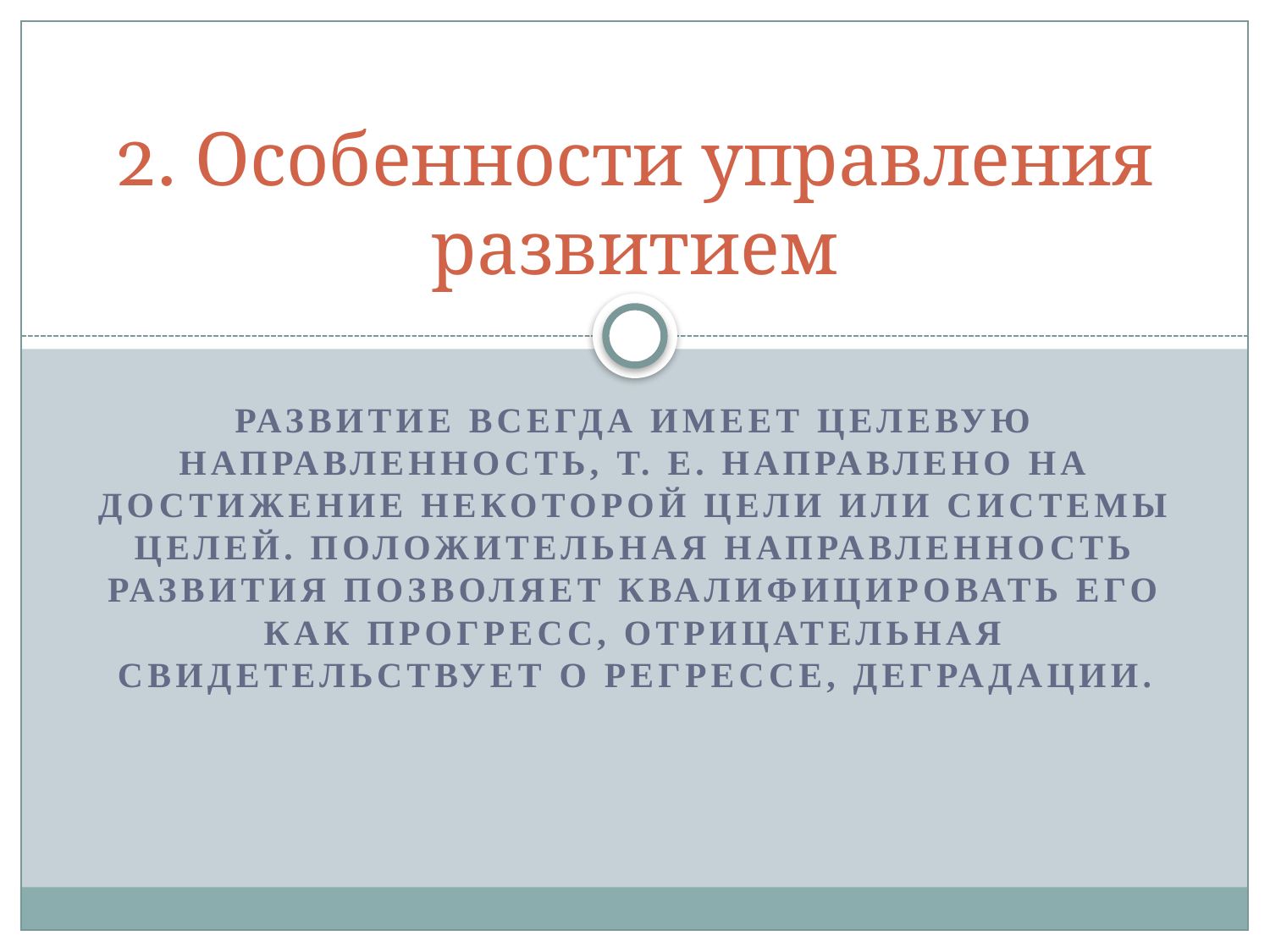

# 2. Особенности управления развитием
Развитие всегда имеет целевую направленность, т. е. направлено на достижение некоторой цели или системы целей. Положительная направленность развития позволяет квалифицировать его как прогресс, отрицательная свидетельствует о регрессе, деградации.